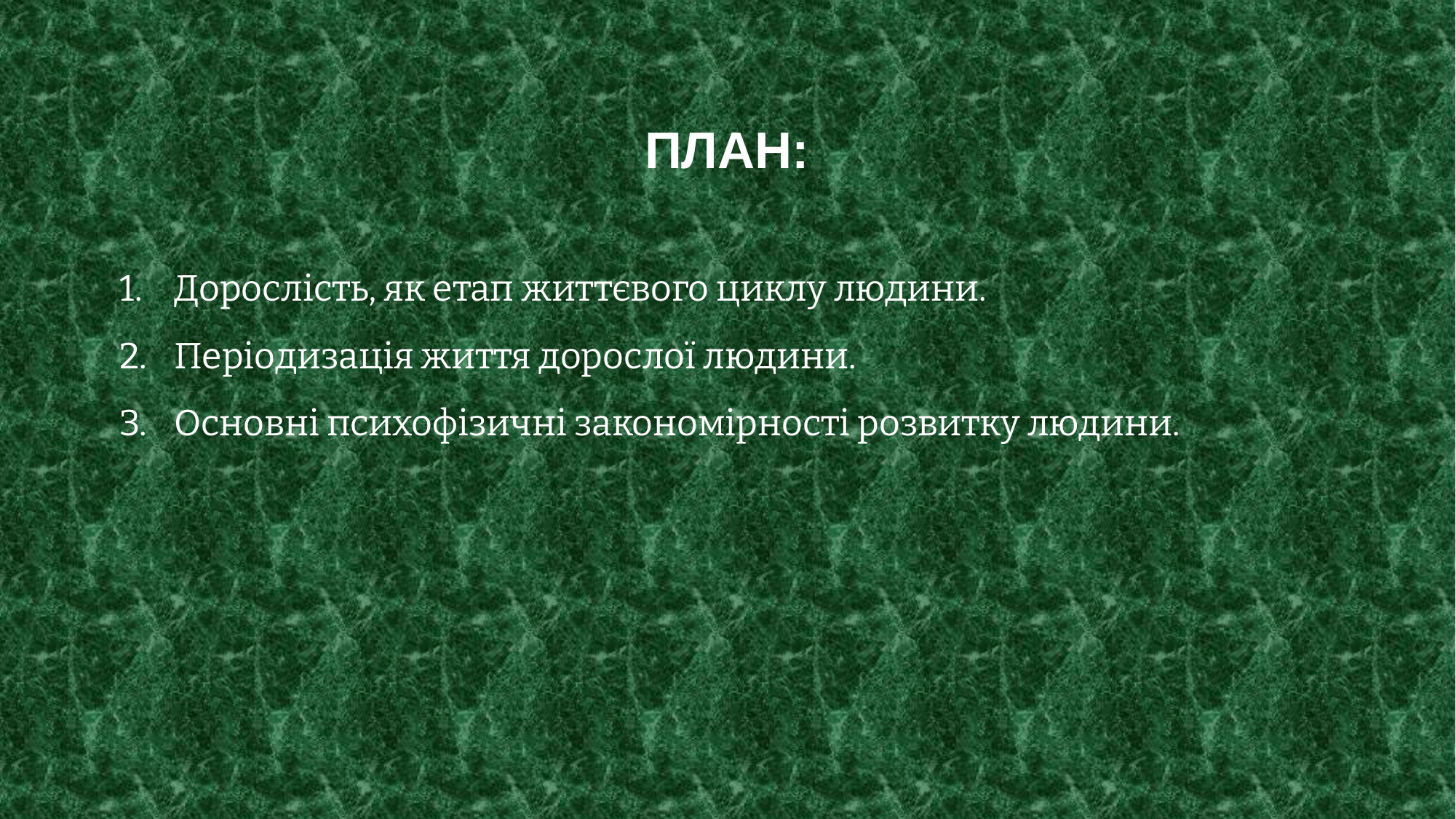

# План:
Дорослість, як етап життєвого циклу людини.
Періодизація життя дорослої людини.
Основні психофізичні закономірності розвитку людини.